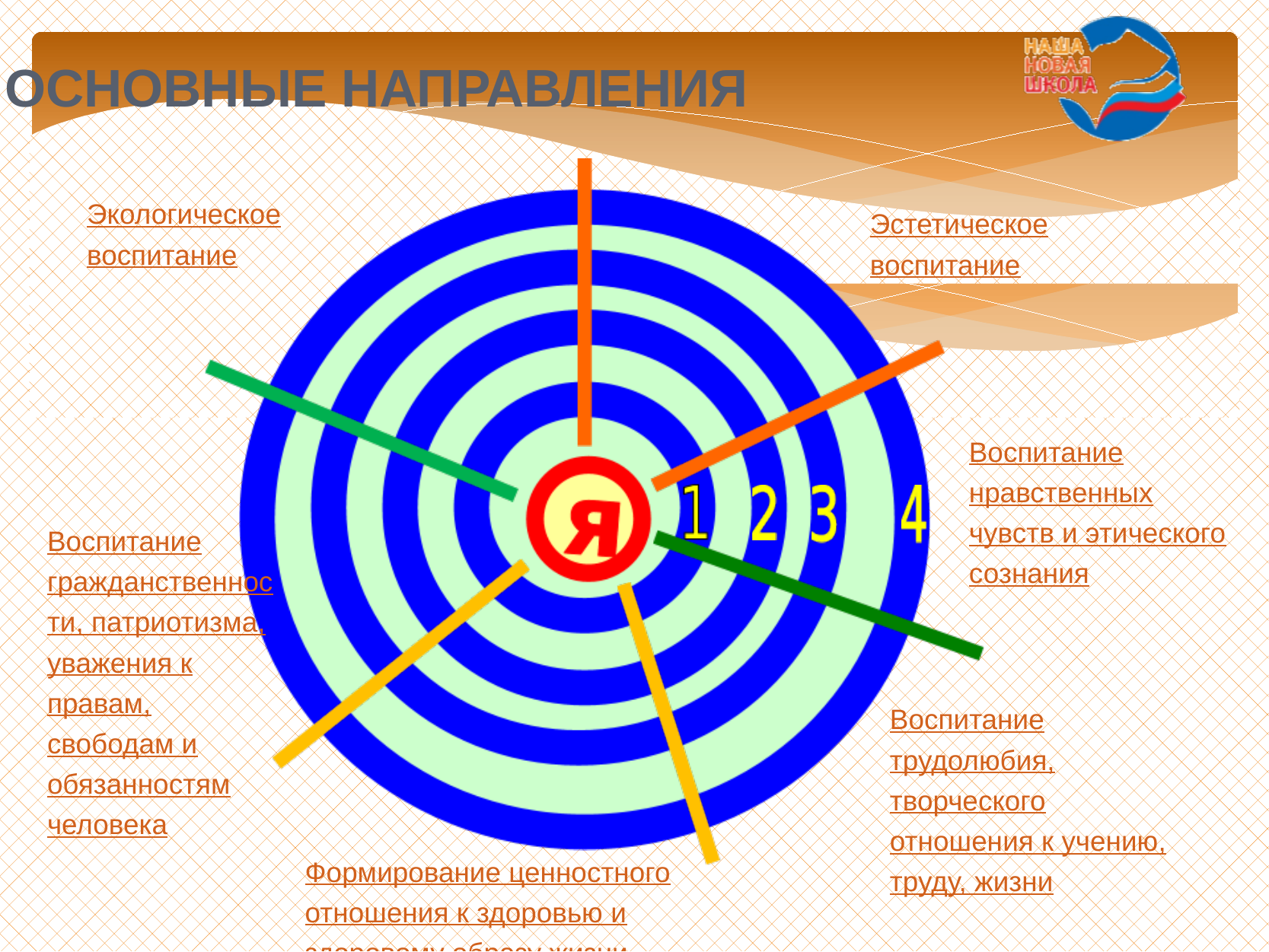

ОСНОВНЫЕ НАПРАВЛЕНИЯ

Экологическое воспитание

Эстетическое воспитание

Воспитание нравственных чувств и этического сознания

Воспитание гражданственности, патриотизма, уважения к правам, свободам и обязанностям человека

Воспитание трудолюбия, творческого отношения к учению, труду, жизни
Формирование ценностного отношения к здоровью и здоровому образу жизни